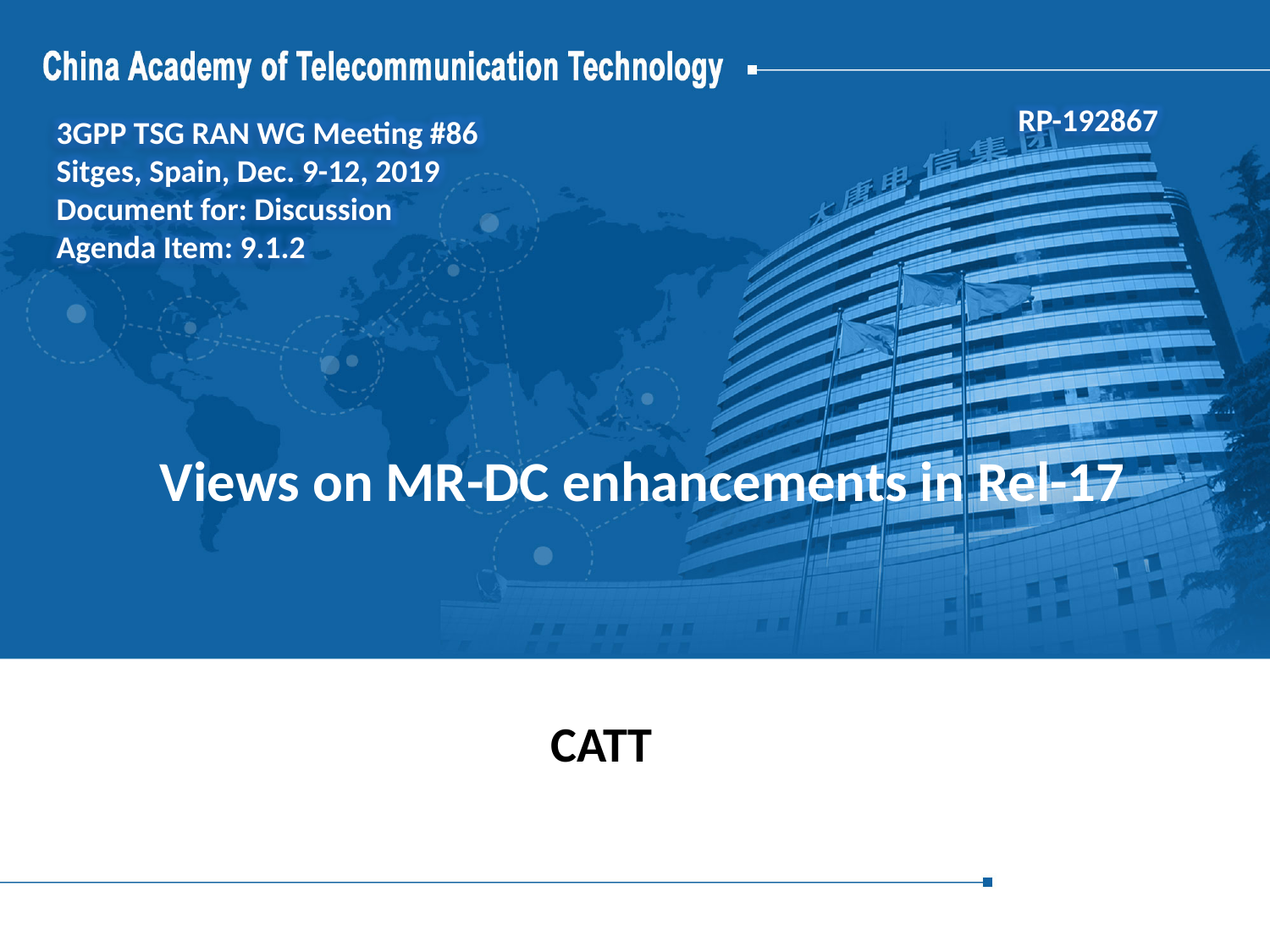

RP-192867
3GPP TSG RAN WG Meeting #86
Sitges, Spain, Dec. 9-12, 2019
Document for: Discussion
Agenda Item: 9.1.2
# Views on MR-DC enhancements in Rel-17
CATT